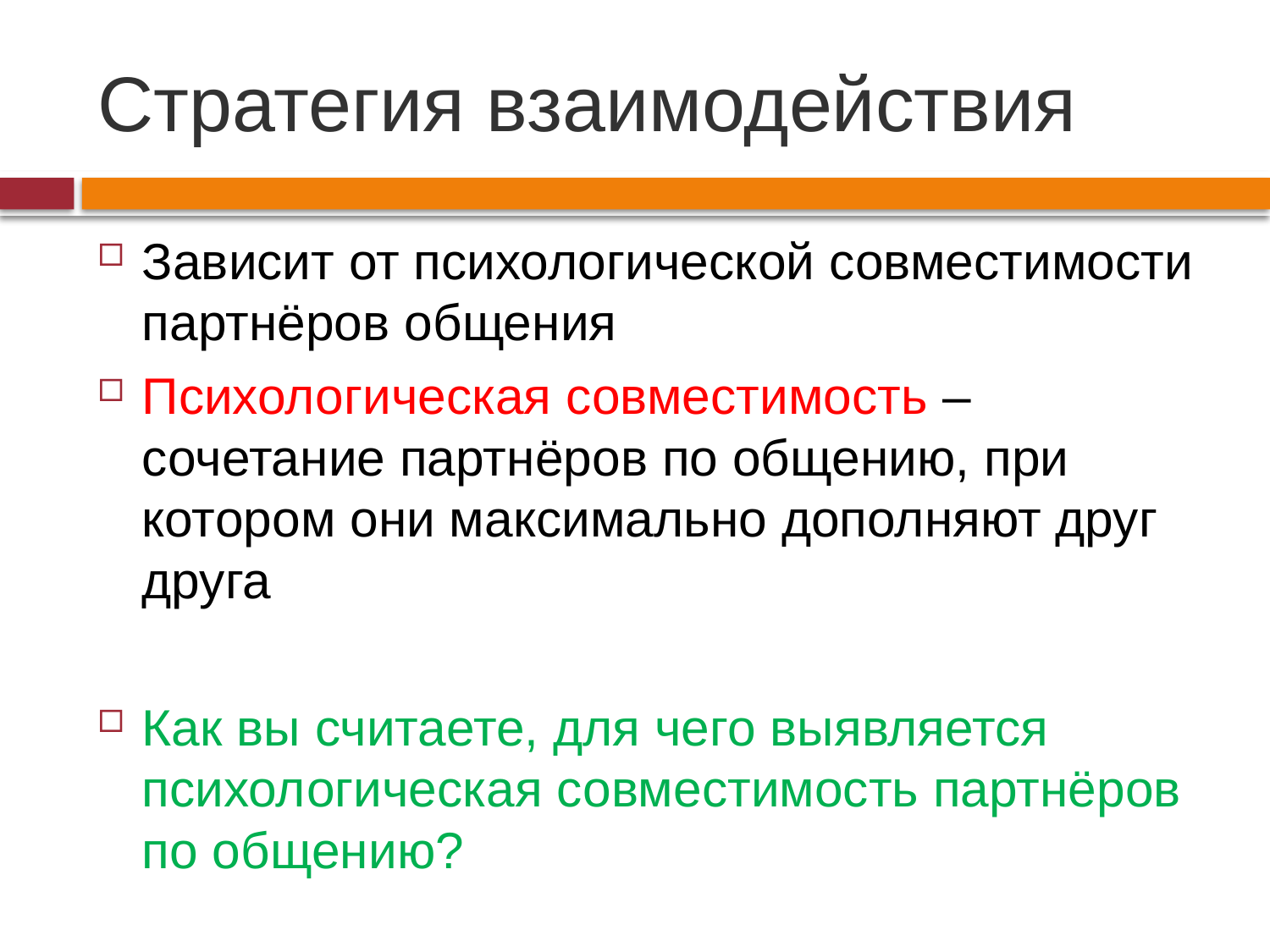

# Стратегия взаимодействия
Зависит от психологической совместимости партнёров общения
Психологическая совместимость – сочетание партнёров по общению, при котором они максимально дополняют друг друга

Как вы считаете, для чего выявляется психологическая совместимость партнёров по общению?